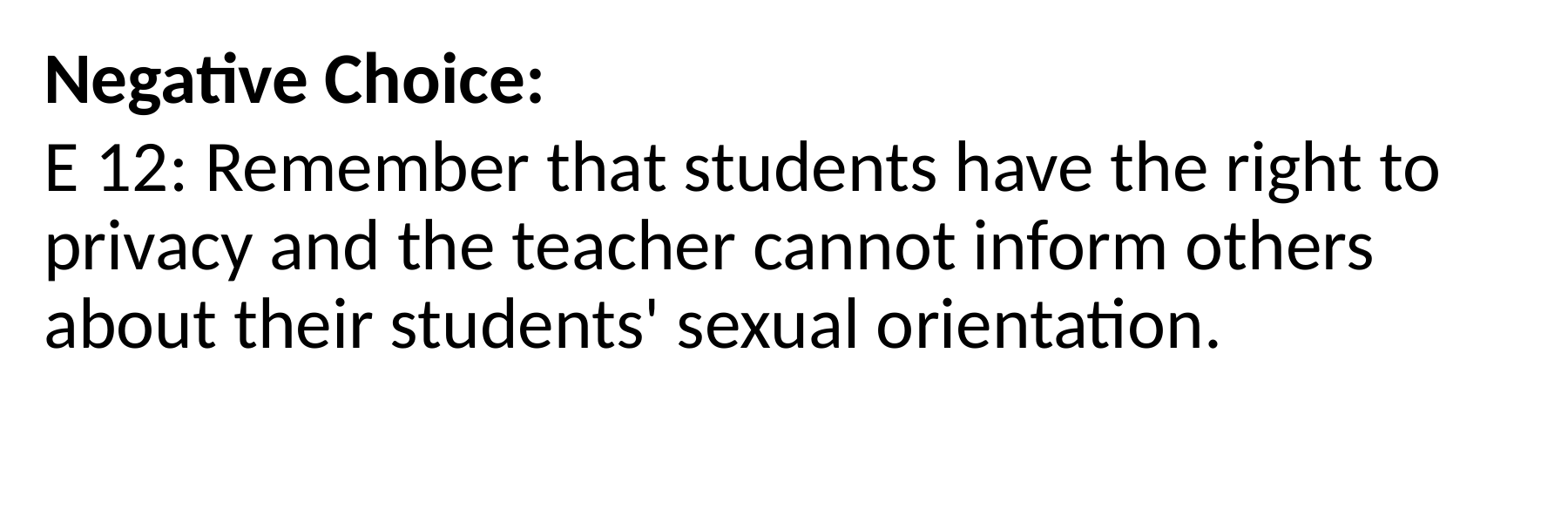

Negative Choice:
E 12: Remember that students have the right to privacy and the teacher cannot inform others about their students' sexual orientation.